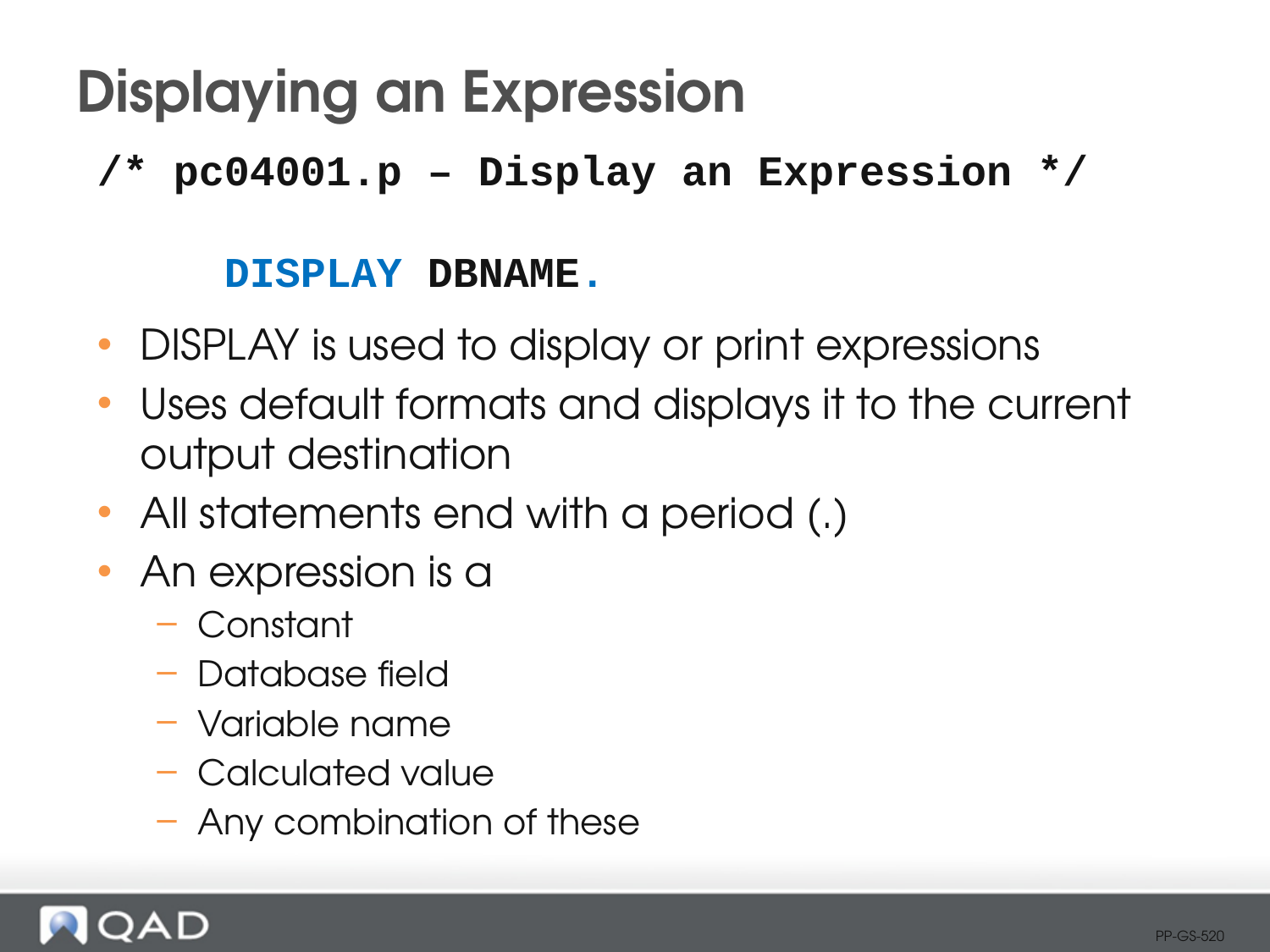

# Displaying an Expression
/* pc04001.p – Display an Expression */

	DISPLAY DBNAME.

DISPLAY is used to display or print expressions
Uses default formats and displays it to the current output destination
All statements end with a period (.)
An expression is a
Constant
Database field
Variable name
Calculated value
Any combination of these
PP-GS-520